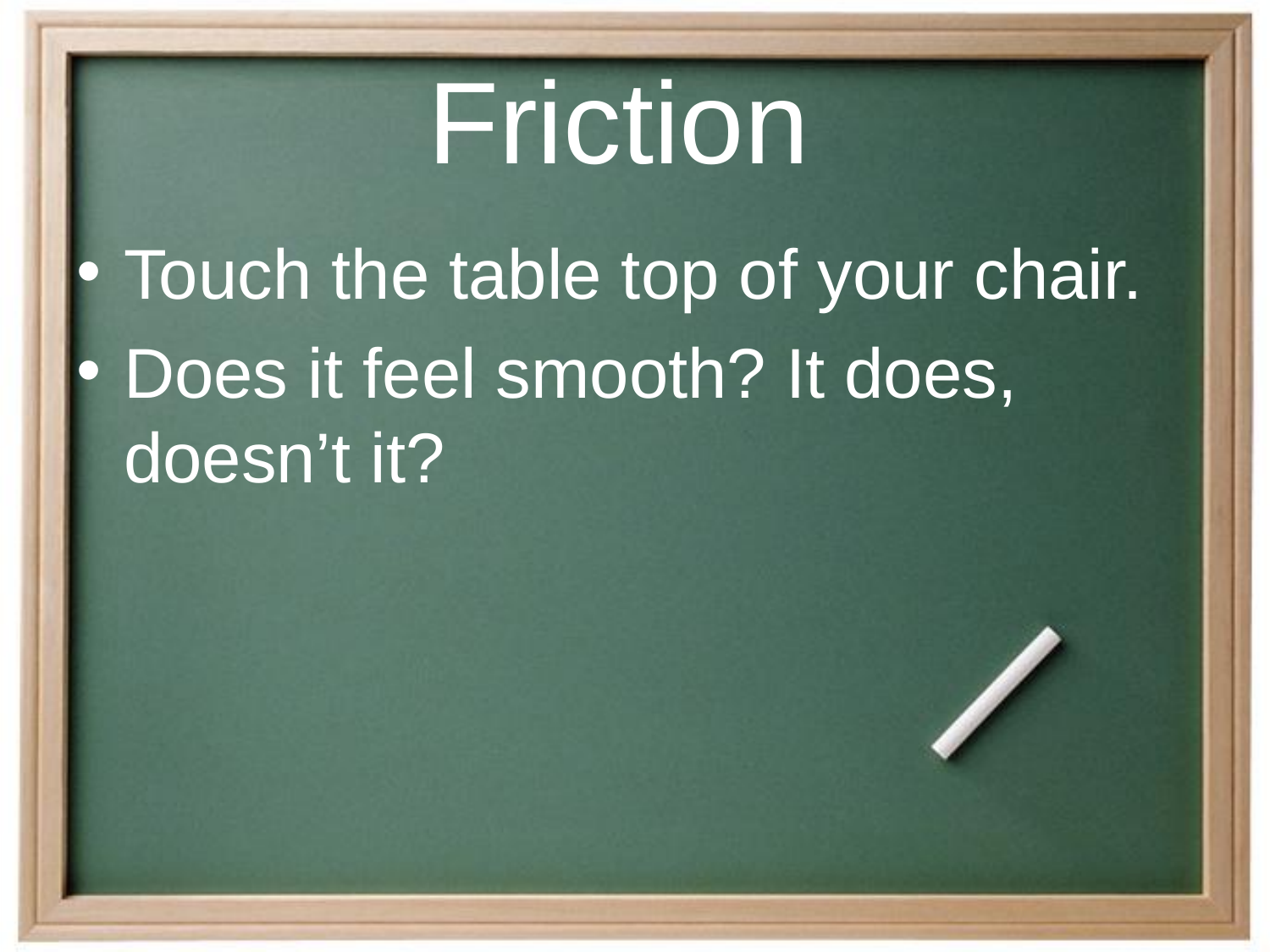

# Friction
Touch the table top of your chair.
Does it feel smooth? It does, doesn’t it?